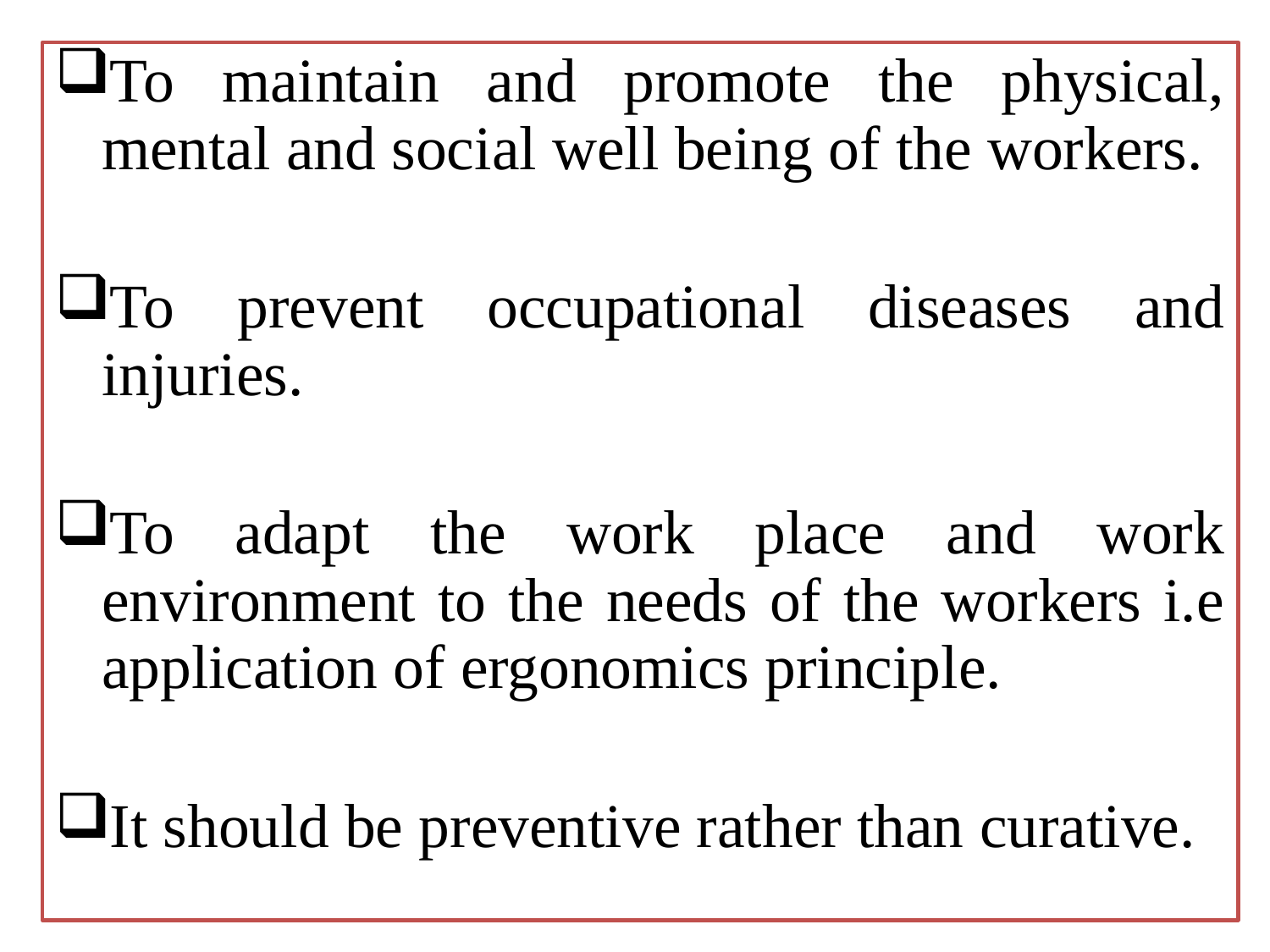

To maintain and promote the physical, mental and social well being of the workers.

To prevent occupational diseases and injuries.

To adapt the work place and work environment to the needs of the workers i.e application of ergonomics principle.

It should be preventive rather than curative.